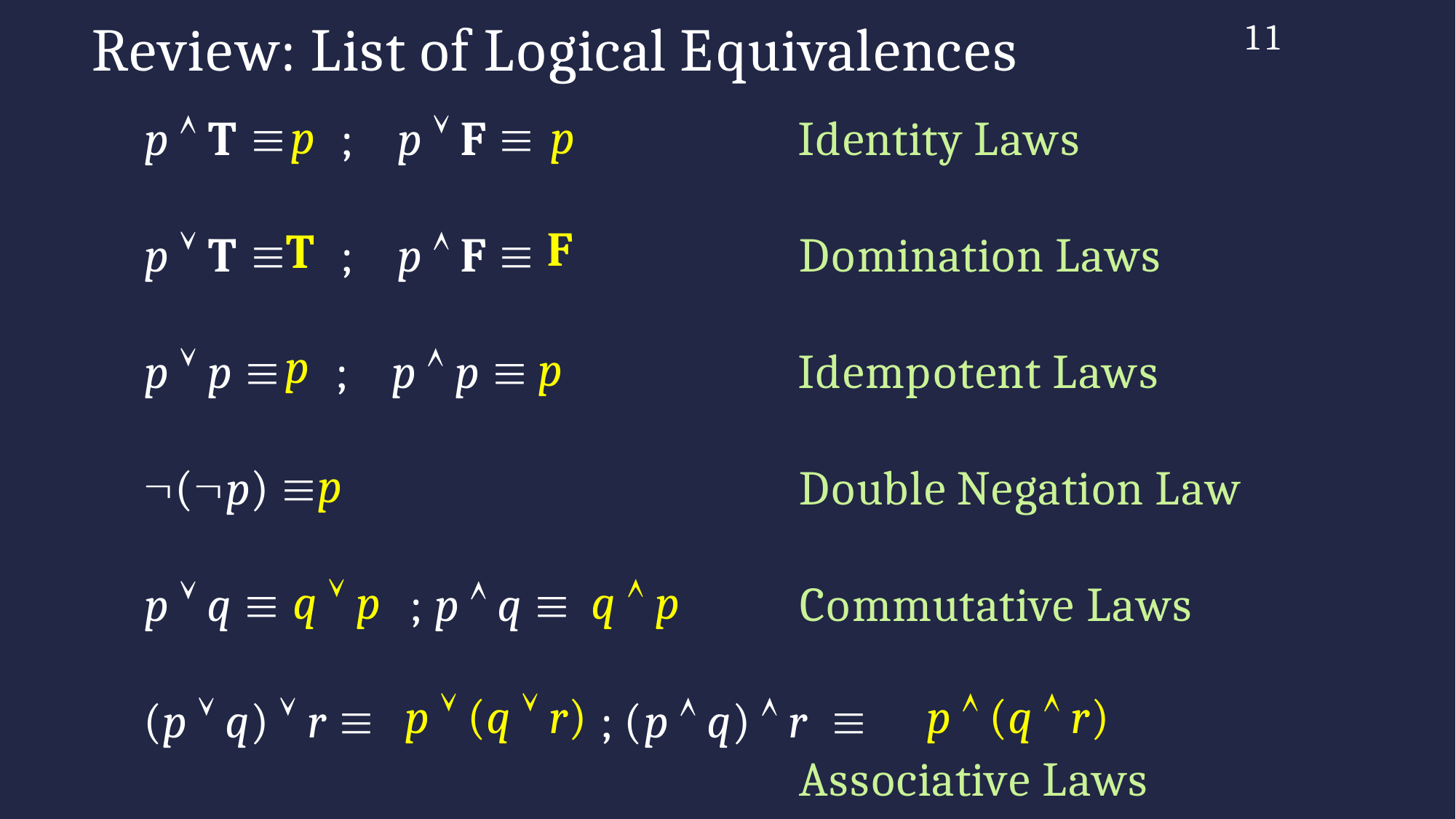

# Review: List of Logical Equivalences
11
p
p
p ∧ T ≡     ;    p ∨ F ≡   	      		Identity Laws

p ∨ T ≡     ;    p ∧ F ≡ 	      		Domination Laws

p ∨ p ≡     ;    p ∧ p ≡  	     		Idempotent Laws

¬(¬p) ≡   			             	Double Negation Law

p ∨ q ≡            ; p ∧ q ≡ 		Commutative Laws

(p ∨ q) ∨ r ≡                     ; (p ∧ q) ∧ r  ≡
                                                         	Associative Laws
F
T
p
p
p
q ∧ p
q ∨ p
p ∨ (q ∨ r)
p ∧ (q ∧ r)